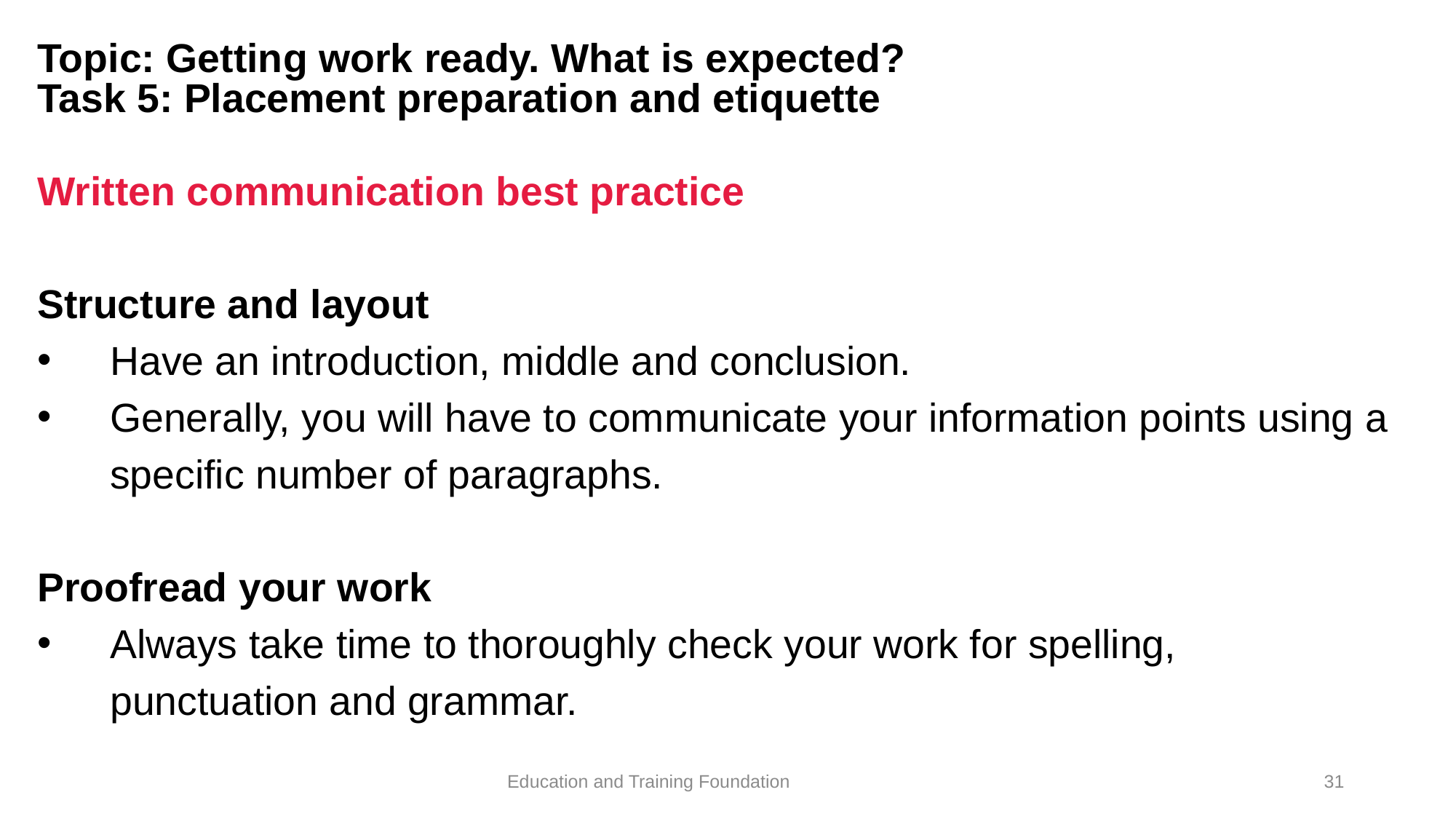

# Topic: Getting work ready. What is expected? Task 5: Placement preparation and etiquette
Written communication best practice

Structure and layout
Have an introduction, middle and conclusion.​
Generally, you will have to communicate your information points using a specific number of paragraphs.

Proofread your work
Always take time to thoroughly check your work for spelling, punctuation and grammar.

31
Education and Training Foundation